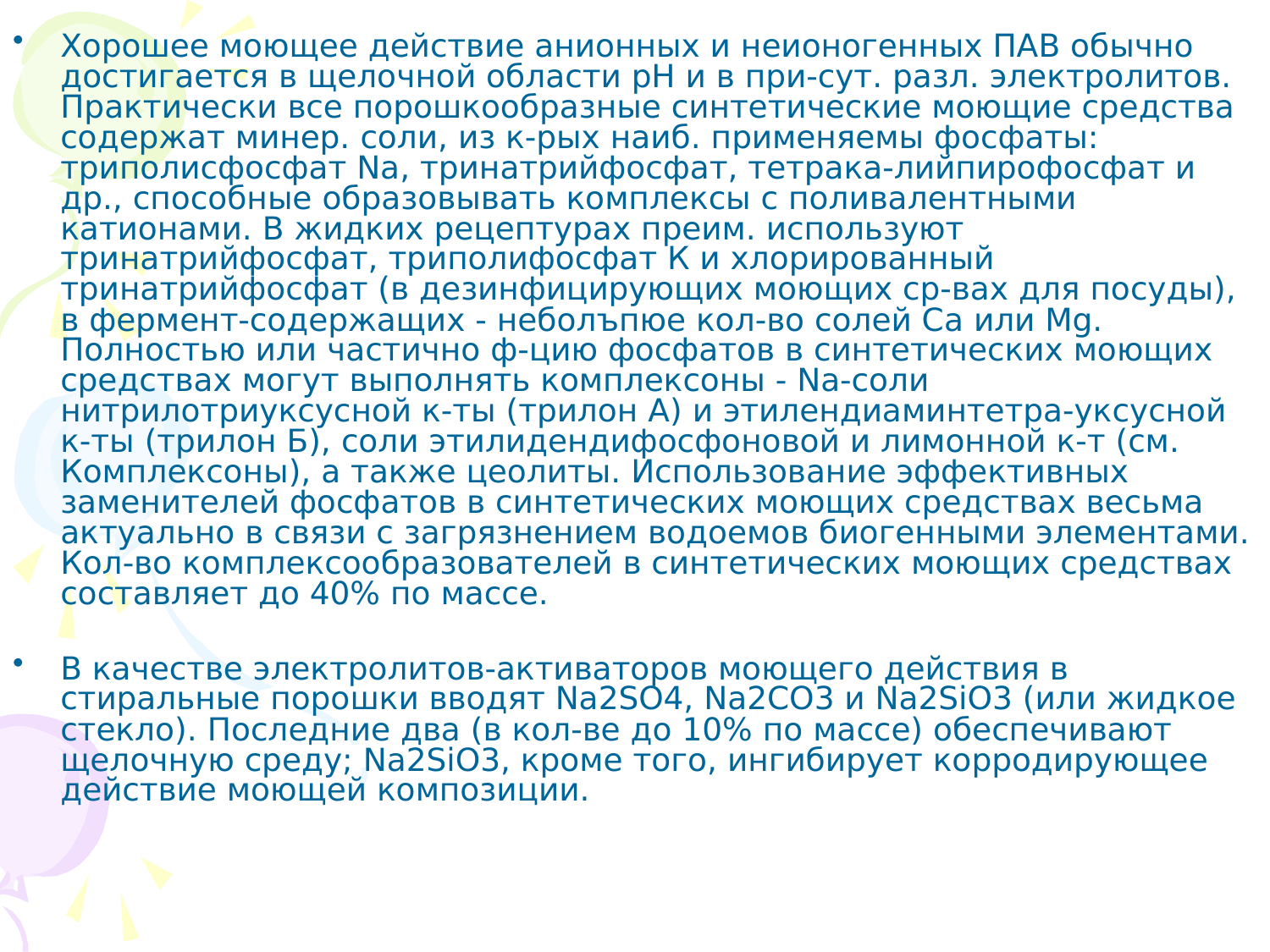

Хорошее моющее действие анионных и неионогенных ПАВ обычно достигается в щелочной области рН и в при-сут. разл. электролитов. Практически все порошкообразные синтетические моющие средства содержат минер. соли, из к-рых наиб. применяемы фосфаты: триполисфосфат Na, тринатрийфосфат, тетрака-лийпирофосфат и др., способные образовывать комплексы с поливалентными катионами. В жидких рецептурах преим. используют тринатрийфосфат, триполифосфат К и хлорированный тринатрийфосфат (в дезинфицирующих моющих ср-вах для посуды), в фермент-содержащих - неболъпюе кол-во солей Са или Mg. Полностью или частично ф-цию фосфатов в синтетических моющих средствах могут выполнять комплексоны - Na-соли нитрилотриуксусной к-ты (трилон А) и этилендиаминтетра-уксусной к-ты (трилон Б), соли этилидендифосфоновой и лимонной к-т (см. Комплексоны), а также цеолиты. Использование эффективных заменителей фосфатов в синтетических моющих средствах весьма актуально в связи с загрязнением водоемов биогенными элементами. Кол-во комплексообразователей в синтетических моющих средствах составляет до 40% по массе.
В качестве электролитов-активаторов моющего действия в стиральные порошки вводят Na2SO4, Na2CO3 и Na2SiO3 (или жидкое стекло). Последние два (в кол-ве до 10% по массе) обеспечивают щелочную среду; Na2SiO3, кроме того, ингибирует корродирующее действие моющей композиции.